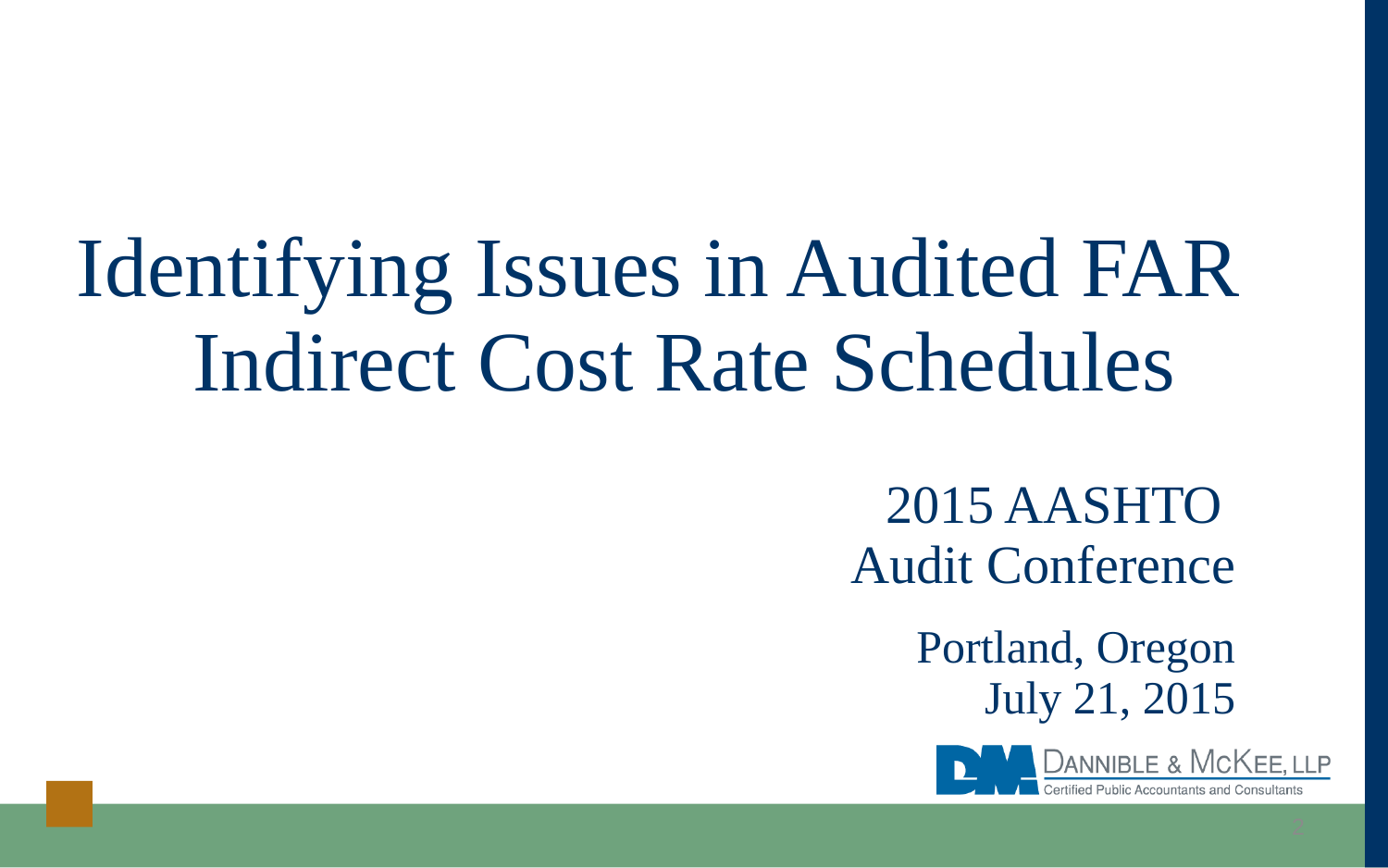

Identifying Issues in Audited FAR Indirect Cost Rate Schedules

# 2015 AASHTO Audit Conference Portland, Oregon July 21, 2015
2